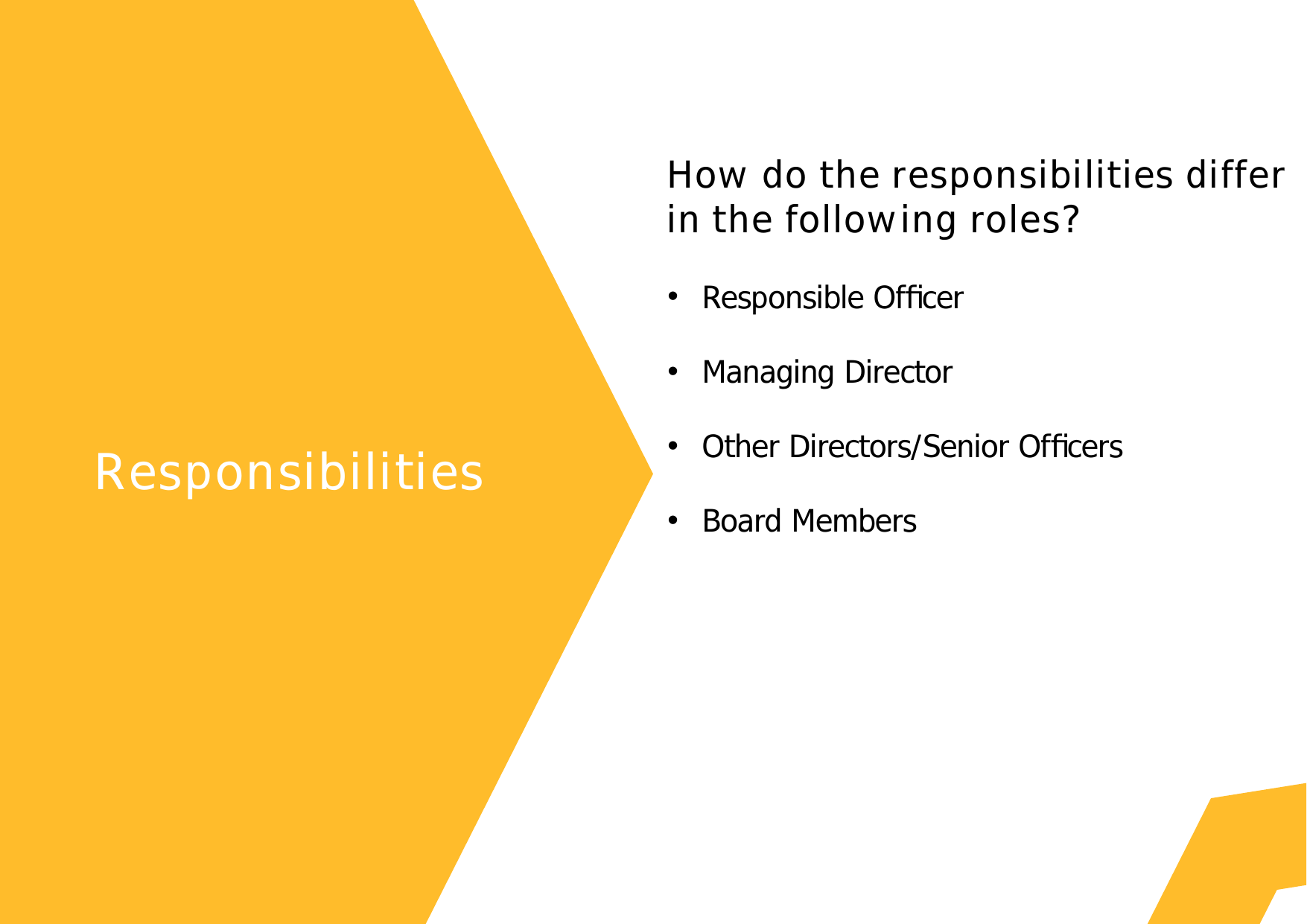

How do the responsibilities differ
in the following roles?

Responsible Officer

Managing Director

Other Directors/Senior Officers

Board Members
# Responsibilities